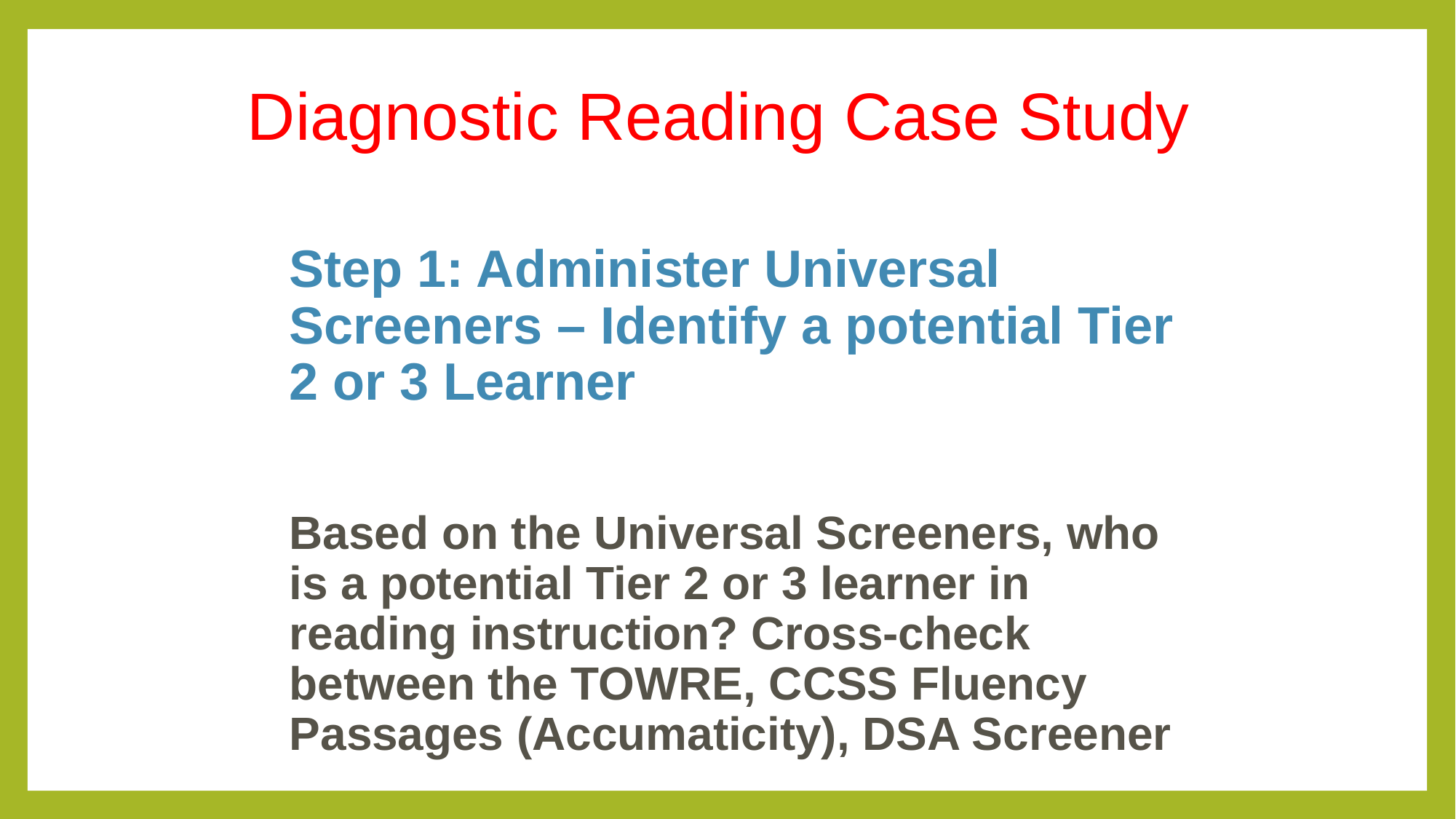

# Diagnostic Reading Case Study
	Step 1: Administer Universal Screeners – Identify a potential Tier 2 or 3 Learner

	Based on the Universal Screeners, who is a potential Tier 2 or 3 learner in reading instruction? Cross-check between the TOWRE, CCSS Fluency Passages (Accumaticity), DSA Screener